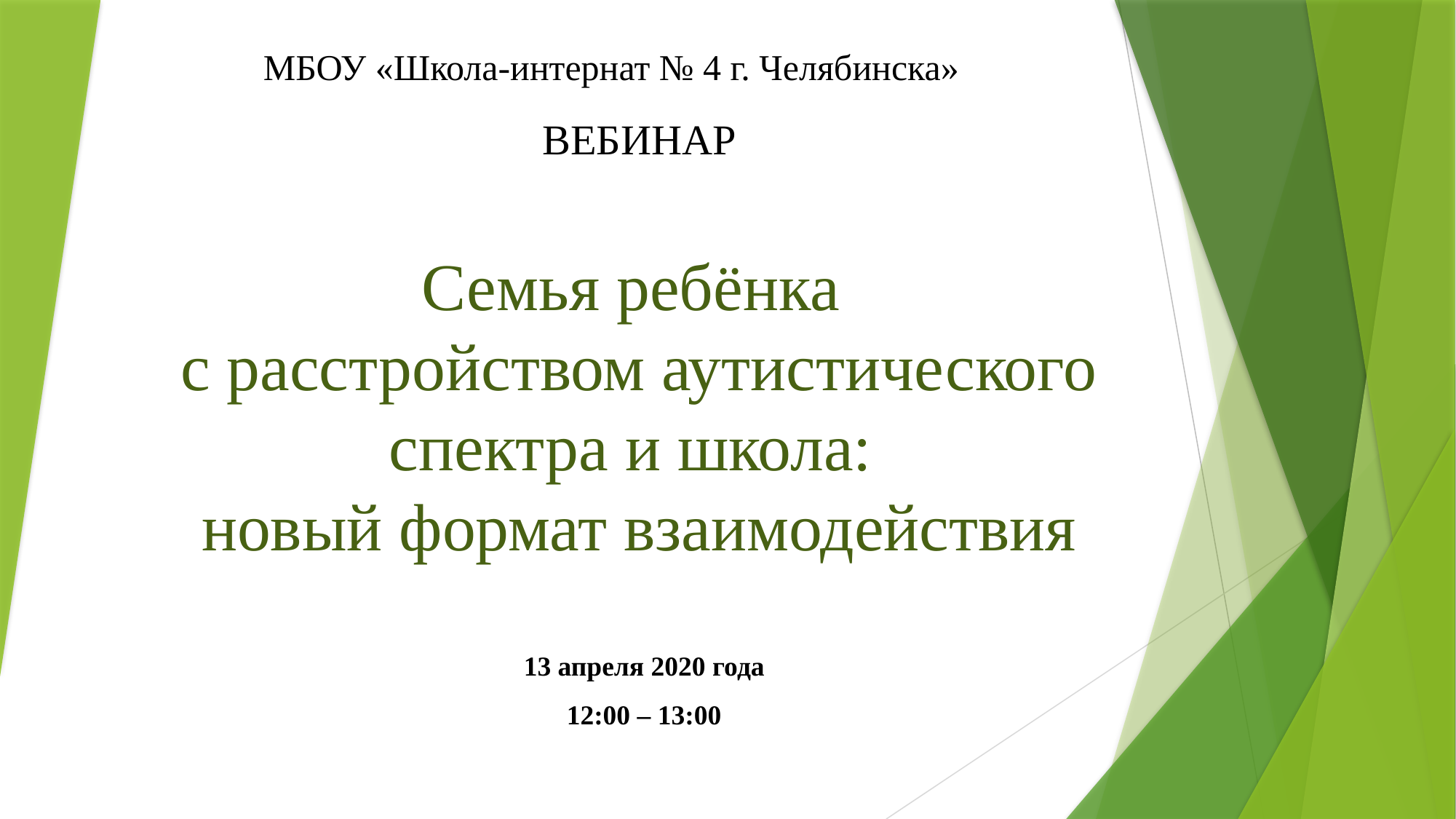

МБОУ «Школа-интернат № 4 г. Челябинска»
# ВЕБИНАР Семья ребёнка с расстройством аутистического спектра и школа: новый формат взаимодействия

13 апреля 2020 года
12:00 – 13:00